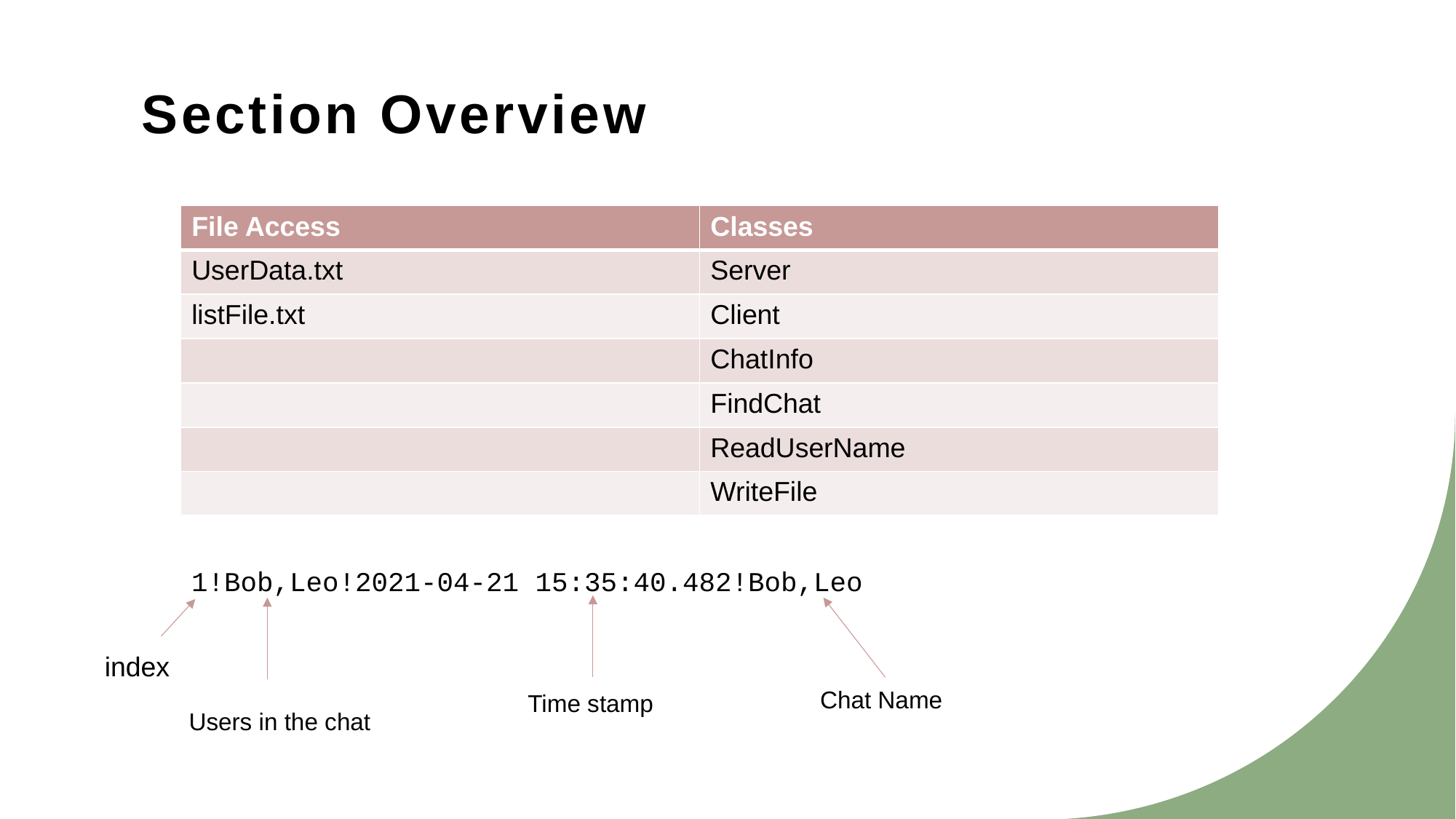

# Section Overview
| File Access | Classes |
| --- | --- |
| UserData.txt | Server |
| listFile.txt | Client |
|  | ChatInfo |
|  | FindChat |
|  | ReadUserName |
|  | WriteFile |
1!Bob,Leo!2021-04-21 15:35:40.482!Bob,Leo

index
Chat Name
Time stamp
Users in the chat